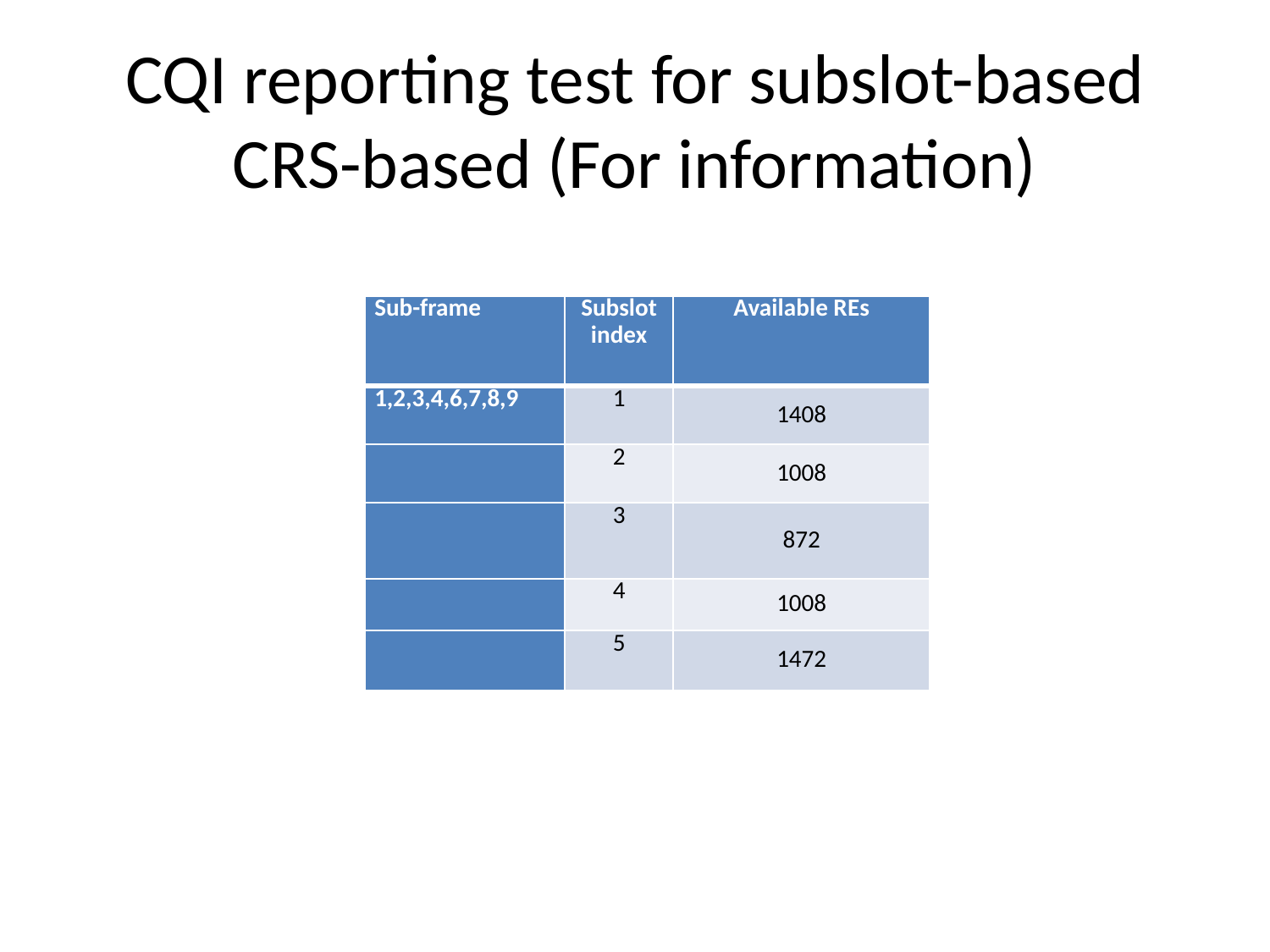

# CQI reporting test for subslot-based CRS-based (For information)
| Sub-frame | Subslot index | Available REs |
| --- | --- | --- |
| 1,2,3,4,6,7,8,9 | 1 | 1408 |
|  | 2 | 1008 |
|  | 3 | 872 |
|  | 4 | 1008 |
|  | 5 | 1472 |